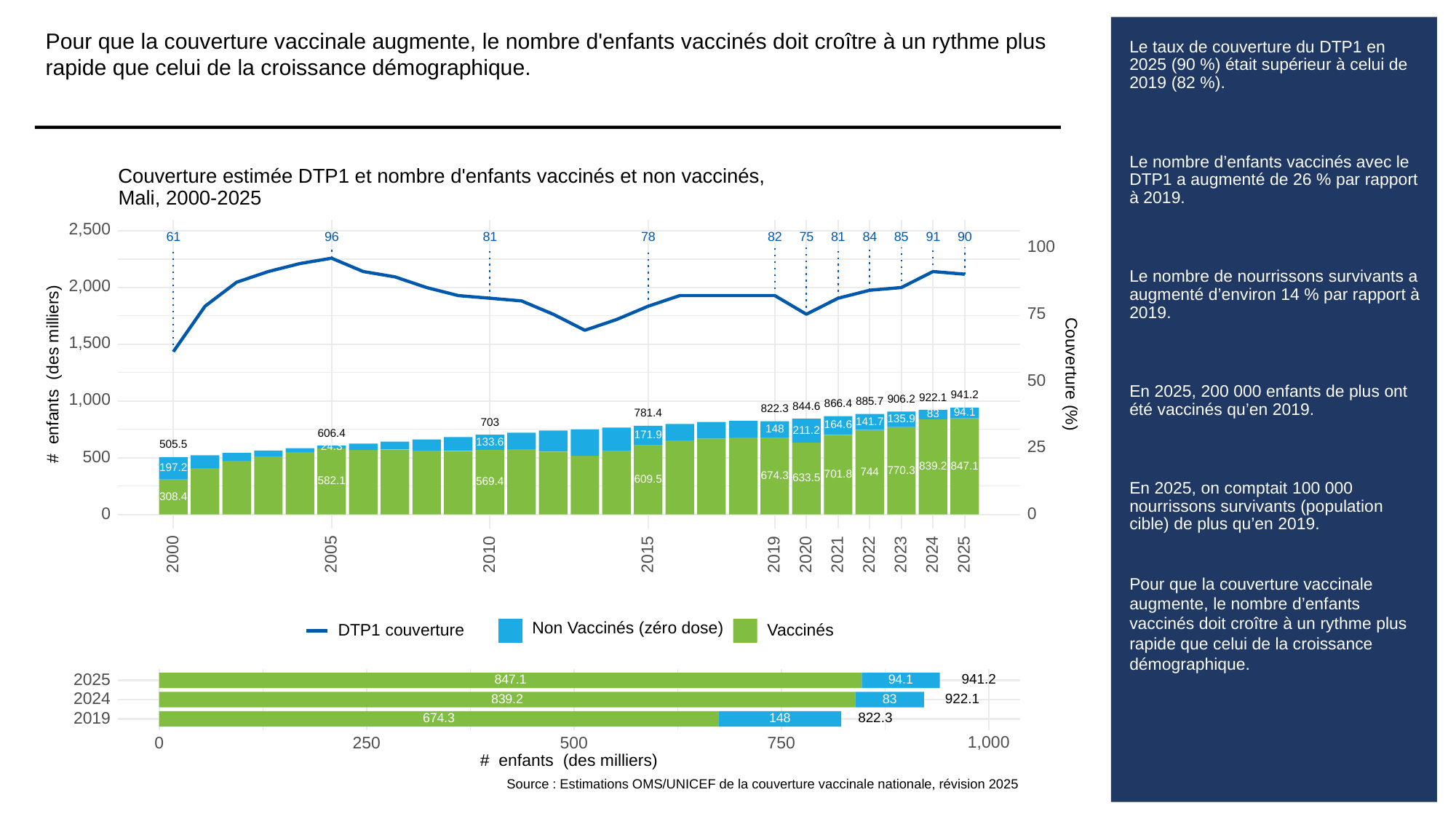

Pour que la couverture vaccinale augmente, le nombre d'enfants vaccinés doit croître à un rythme plus rapide que celui de la croissance démographique.
# Le taux de couverture du DTP1 en 2025 (90 %) était supérieur à celui de 2019 (82 %).

Le nombre d’enfants vaccinés avec le DTP1 a augmenté de 26 % par rapport à 2019.

Le nombre de nourrissons survivants a augmenté d’environ 14 % par rapport à 2019.

En 2025, 200 000 enfants de plus ont été vaccinés qu’en 2019.

En 2025, on comptait 100 000 nourrissons survivants (population cible) de plus qu’en 2019.

Pour que la couverture vaccinale augmente, le nombre d’enfants vaccinés doit croître à un rythme plus rapide que celui de la croissance démographique.

Couverture estimée DTP1 et nombre d'enfants vaccinés et non vaccinés,
Mali, 2000-2025

2,500

61
96
81
78
82
81
84
85
91
90
75
100

2,000

75

1,500

#  enfants  (des milliers)
Couverture (%)

50
941.2
1,000
922.1
906.2
885.7
866.4

844.6
822.3

94.1
781.4

83

135.9

141.7

703

164.6

148

211.2

606.4

171.9

133.6

505.5
25

24.3

500

847.1
839.2
197.2
770.3

744
701.8
674.3
633.5
609.5
582.1
569.4

308.4
0
0

2023
2000
2005
2010
2015
2019
2020
2021
2022
2024
2025

Non Vaccinés (zéro dose)
Vaccinés
DTP1 couverture

2025
941.2
847.1
94.1

2024
922.1
839.2
83

2019
822.3
674.3
148

1,000
0
250
500
750
#  enfants  (des milliers)
Source : Estimations OMS/UNICEF de la couverture vaccinale nationale, révision 2025